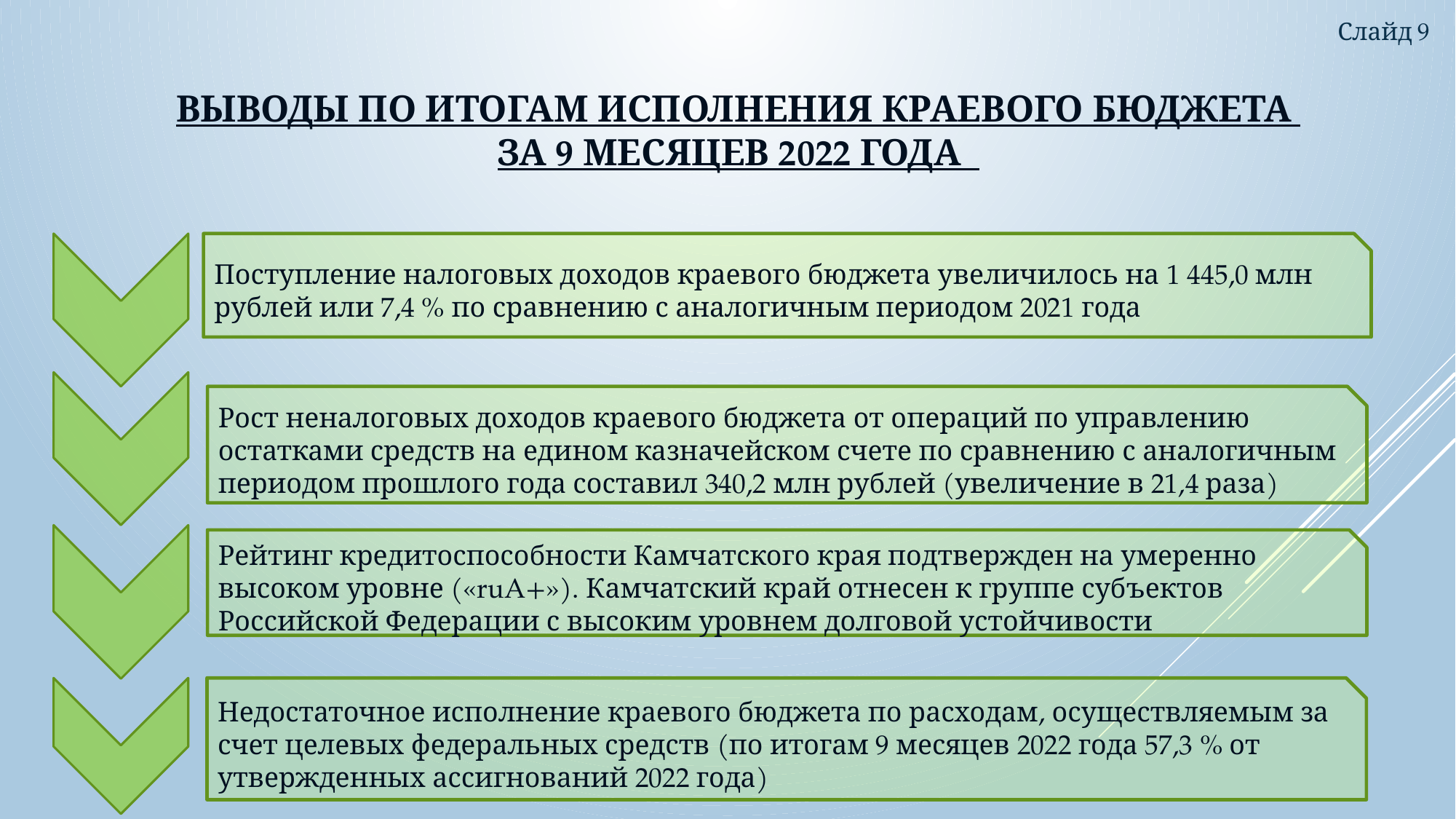

Слайд 9
# Выводы по Итогам исполнения краевого бюджета за 9 месяцев 2022 года
Поступление налоговых доходов краевого бюджета увеличилось на 1 445,0 млн рублей или 7,4 % по сравнению с аналогичным периодом 2021 года

Рост неналоговых доходов краевого бюджета от операций по управлению остатками средств на едином казначейском счете по сравнению с аналогичным периодом прошлого года составил 340,2 млн рублей (увеличение в 21,4 раза)
Рейтинг кредитоспособности Камчатского края подтвержден на умеренно высоком уровне («ruA+»). Камчатский край отнесен к группе субъектов Российской Федерации с высоким уровнем долговой устойчивости

Недостаточное исполнение краевого бюджета по расходам, осуществляемым за счет целевых федеральных средств (по итогам 9 месяцев 2022 года 57,3 % от утвержденных ассигнований 2022 года)